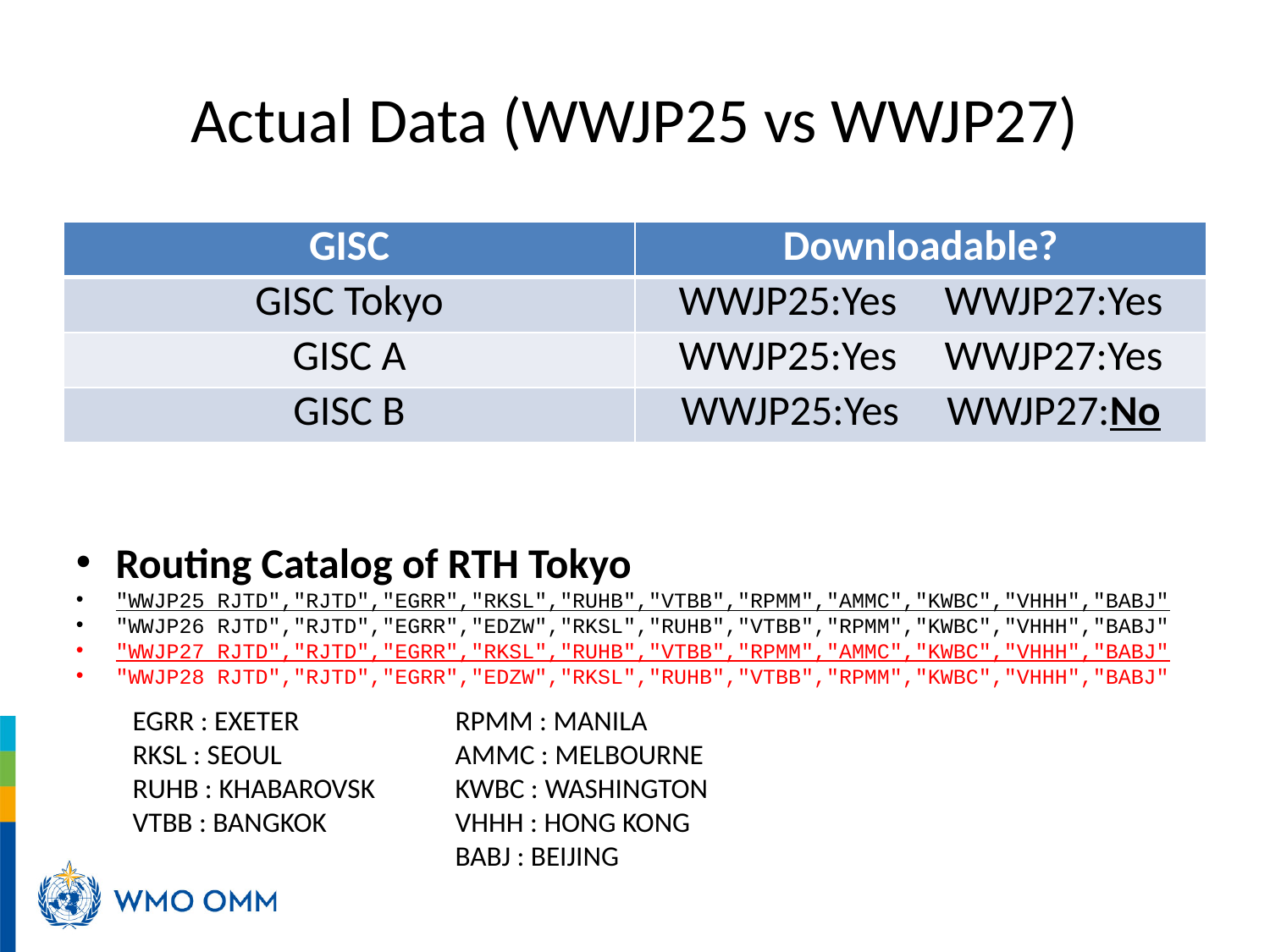

# Actual Data (WWJP25 vs WWJP27)
| GISC | Downloadable? |
| --- | --- |
| GISC Tokyo | WWJP25:Yes WWJP27:Yes |
| GISC A | WWJP25:Yes WWJP27:Yes |
| GISC B | WWJP25:Yes WWJP27:No |
Routing Catalog of RTH Tokyo
"WWJP25 RJTD","RJTD","EGRR","RKSL","RUHB","VTBB","RPMM","AMMC","KWBC","VHHH","BABJ"
"WWJP26 RJTD","RJTD","EGRR","EDZW","RKSL","RUHB","VTBB","RPMM","KWBC","VHHH","BABJ"
"WWJP27 RJTD","RJTD","EGRR","RKSL","RUHB","VTBB","RPMM","AMMC","KWBC","VHHH","BABJ"
"WWJP28 RJTD","RJTD","EGRR","EDZW","RKSL","RUHB","VTBB","RPMM","KWBC","VHHH","BABJ"
EGRR : EXETER
RKSL : SEOUL
RUHB : KHABAROVSK
VTBB : BANGKOK
RPMM : MANILA
AMMC : MELBOURNE
KWBC : WASHINGTON
VHHH : HONG KONG
BABJ : BEIJING